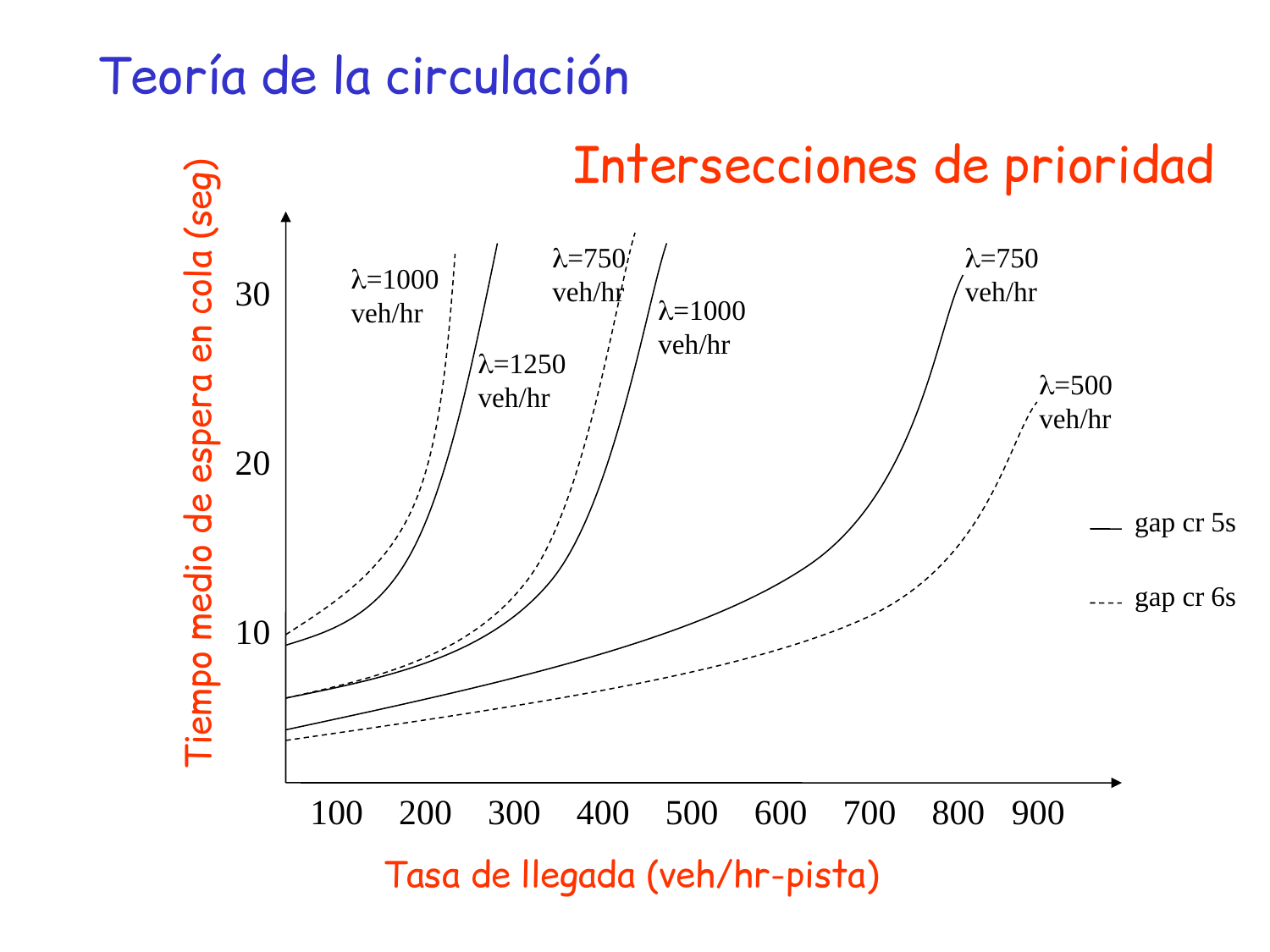

# Teoría de la circulación
Intersecciones de prioridad

λ=750 veh/hr
λ=750 veh/hr

λ=1000 veh/hr
30

λ=1000 veh/hr
λ=1250 veh/hr
λ=500 veh/hr

Tiempo medio de espera en cola (seg)
20
gap cr 5s

gap cr 6s
10

100    200    300    400    500    600    700    800   900

Tasa de llegada (veh/hr-pista)